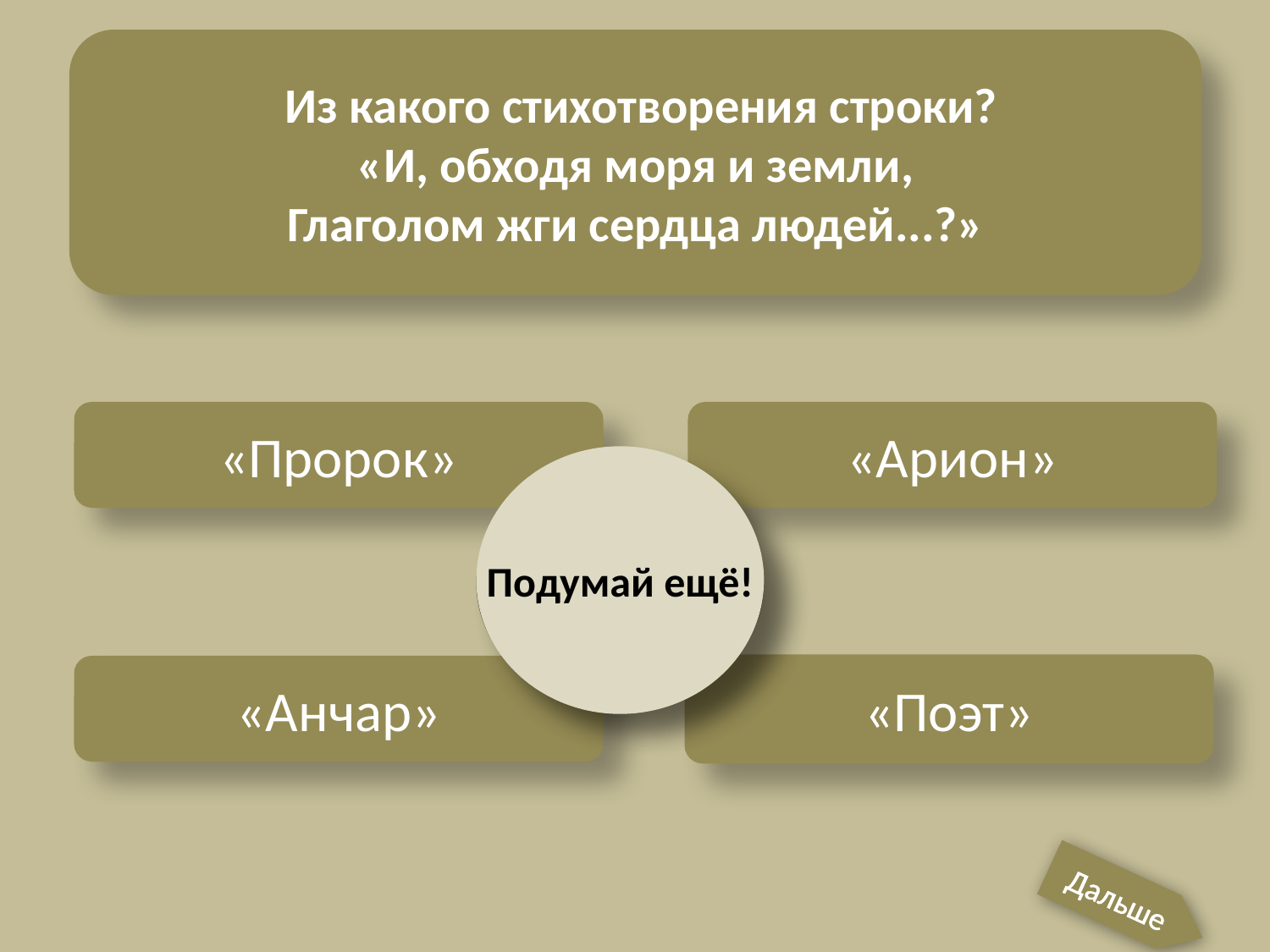

Из какого стихотворения строки?
«И, обходя моря и земли,
Глаголом жги сердца людей...?»
«Пророк»
«Арион»
Подумай ещё!
Хорошо!
«Поэт»
«Анчар»
Дальше